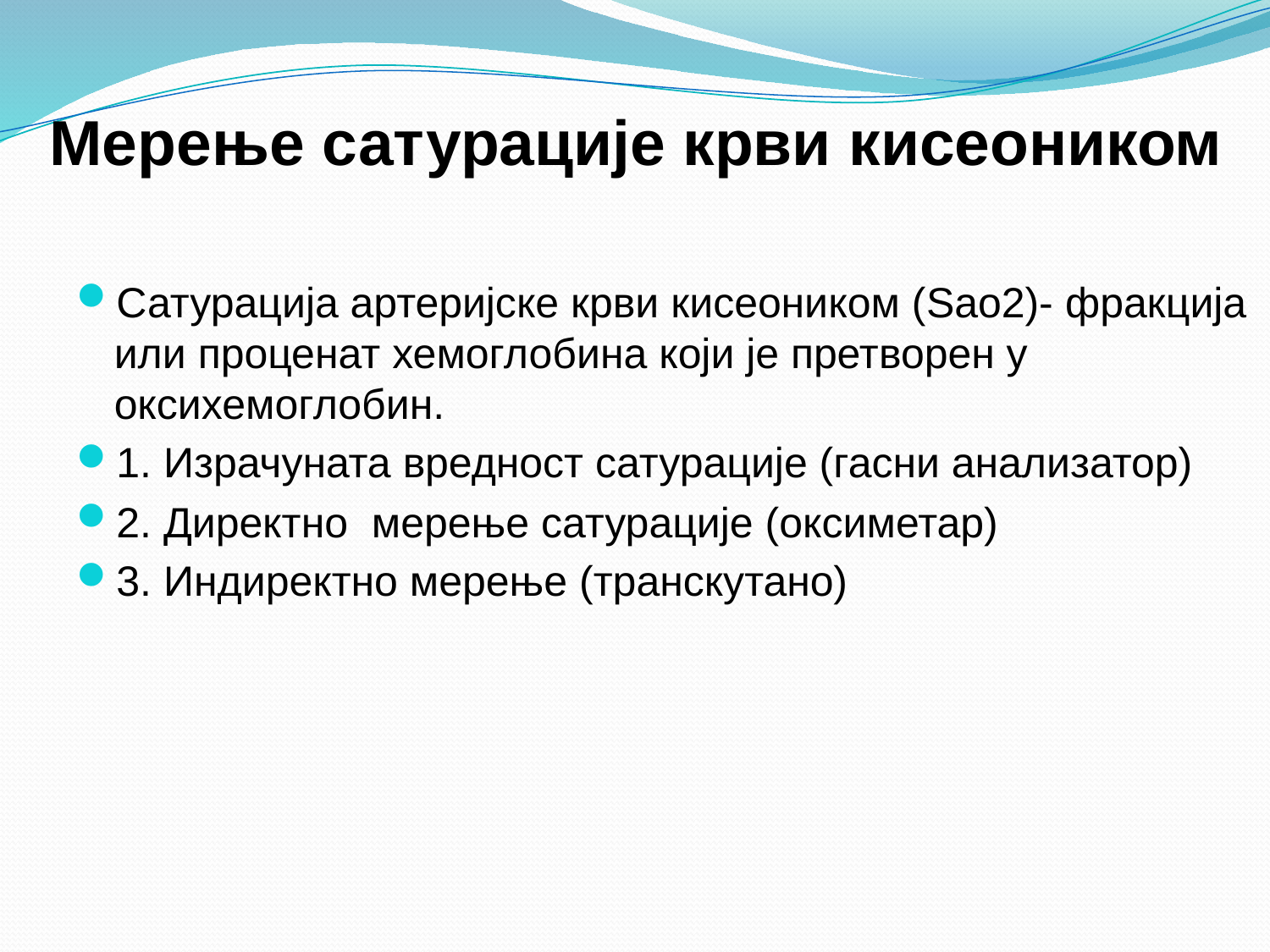

# Мерење сатурације крви кисеоником
Сатурација артеријске крви кисеоником (Sao2)- фракција или проценат хемоглобина који је претворен у оксихемоглобин.
1. Израчуната вредност сатурације (гасни анализатор)
2. Директно  мерење сатурације (оксиметар)
3. Индиректно мерење (транскутано)